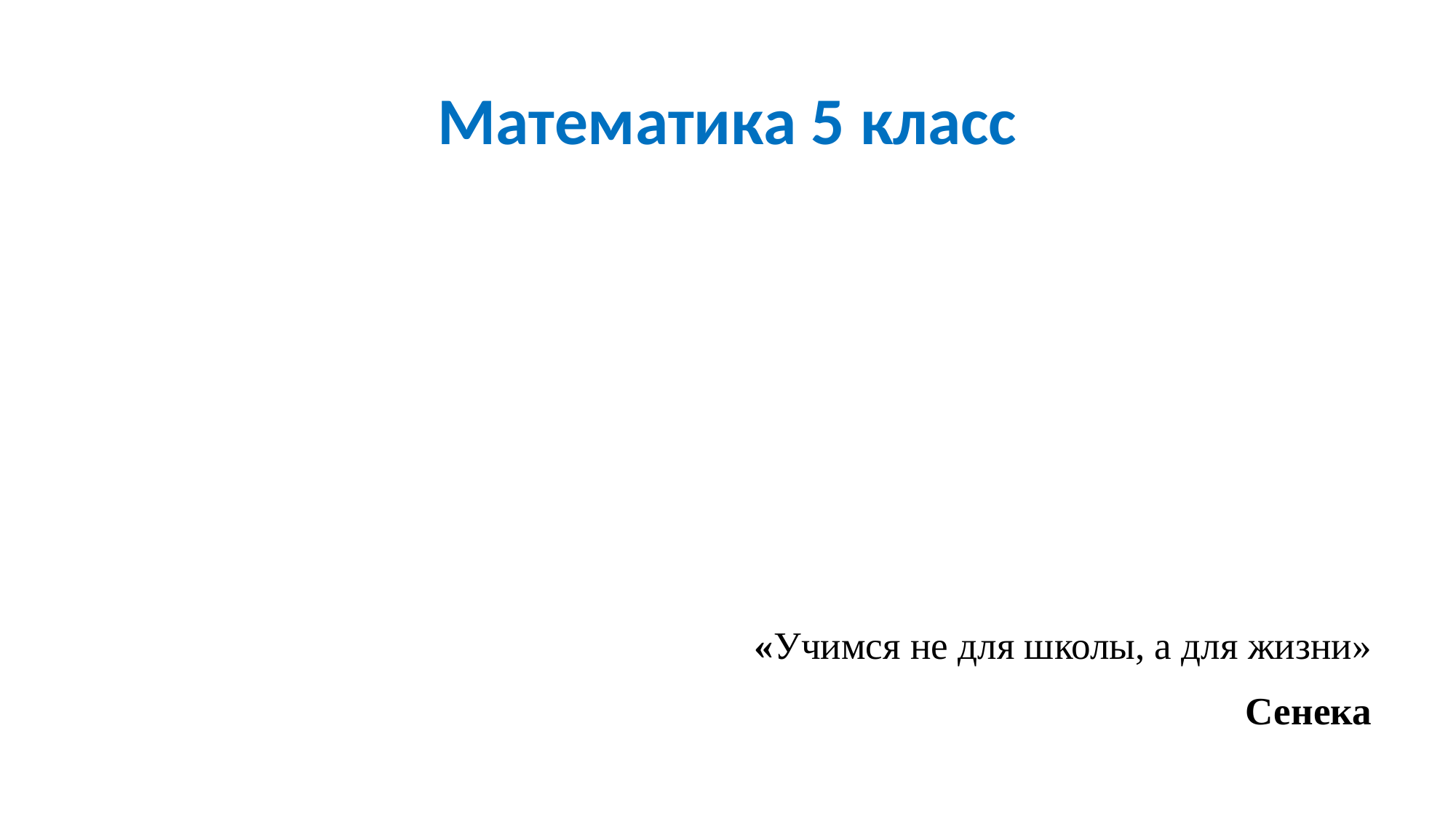

# Математика 5 класс
«Учимся не для школы, а для жизни»
Сенека